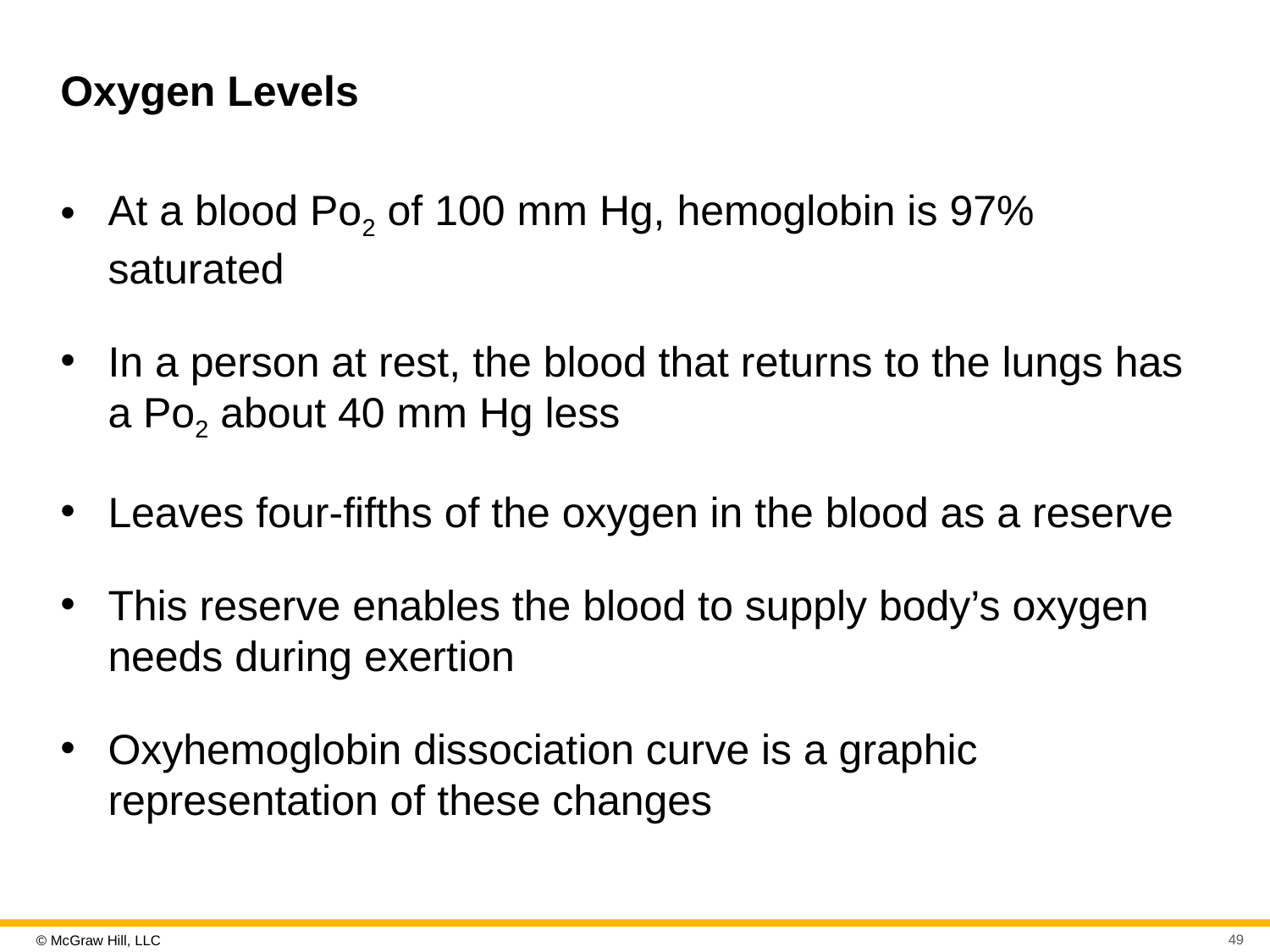

# Oxygen Levels
At a blood Po2 of 100 mm Hg, hemoglobin is 97% saturated
In a person at rest, the blood that returns to the lungs has a Po2 about 40 mm Hg less
Leaves four-fifths of the oxygen in the blood as a reserve
This reserve enables the blood to supply body’s oxygen needs during exertion
Oxyhemoglobin dissociation curve is a graphic representation of these changes
49